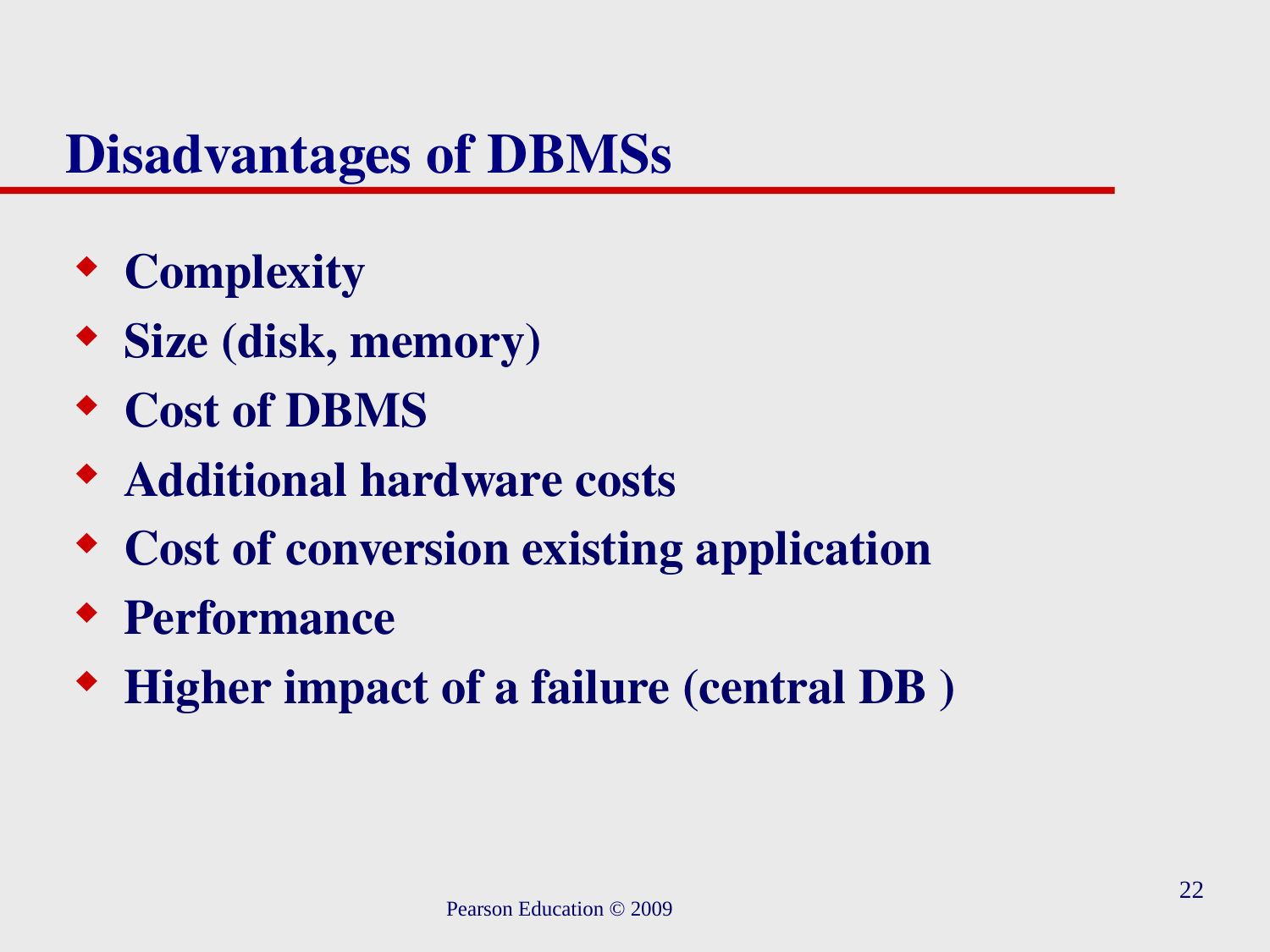

# Disadvantages of DBMSs
Complexity
Size (disk, memory)
Cost of DBMS
Additional hardware costs
Cost of conversion existing application
Performance
Higher impact of a failure (central DB )
22
Pearson Education © 2009